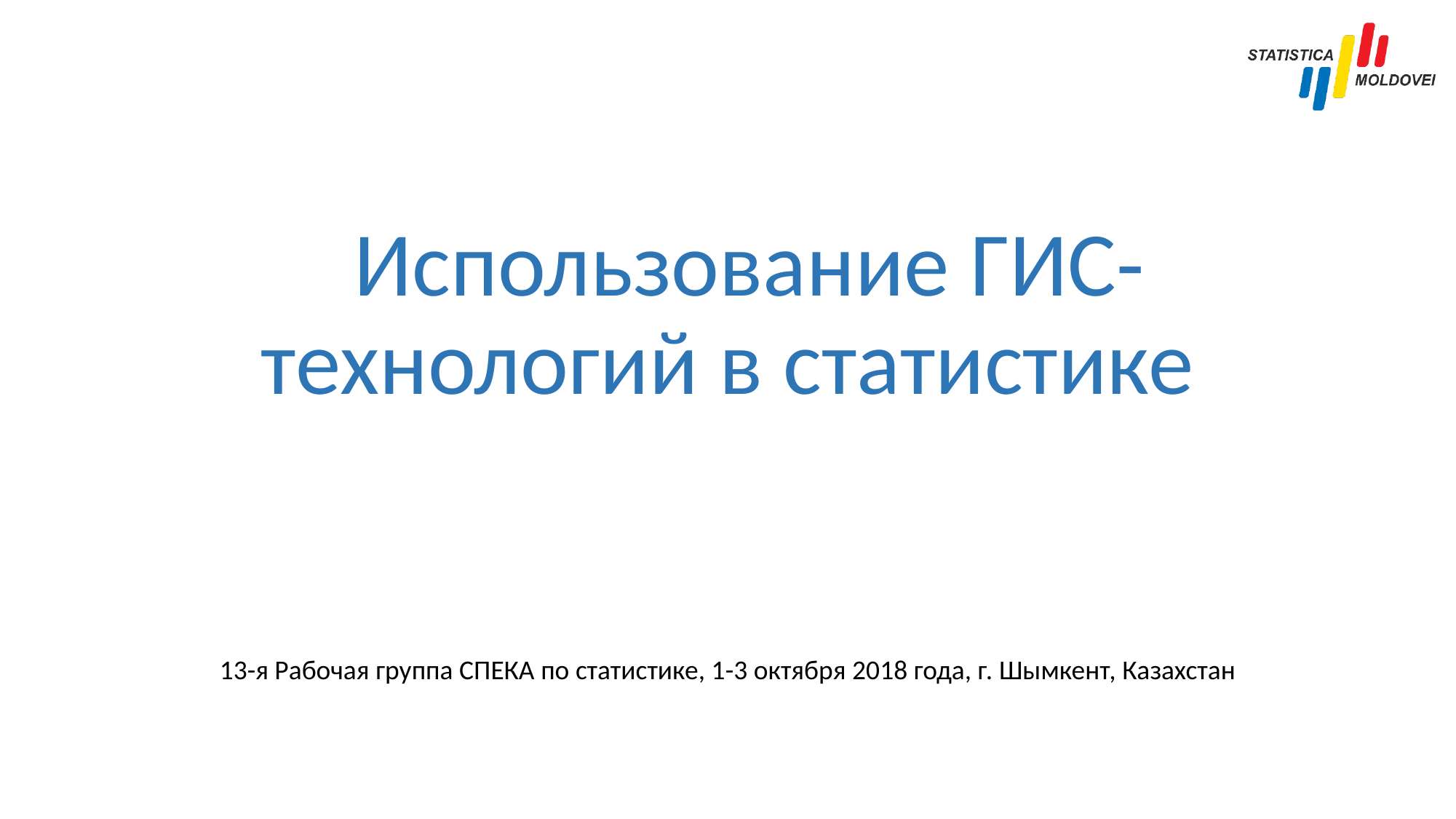

# Использование ГИС-технологий в статистике
13-я Рабочая группа СПЕКА по статистике, 1-3 октября 2018 года, г. Шымкент, Казахстан